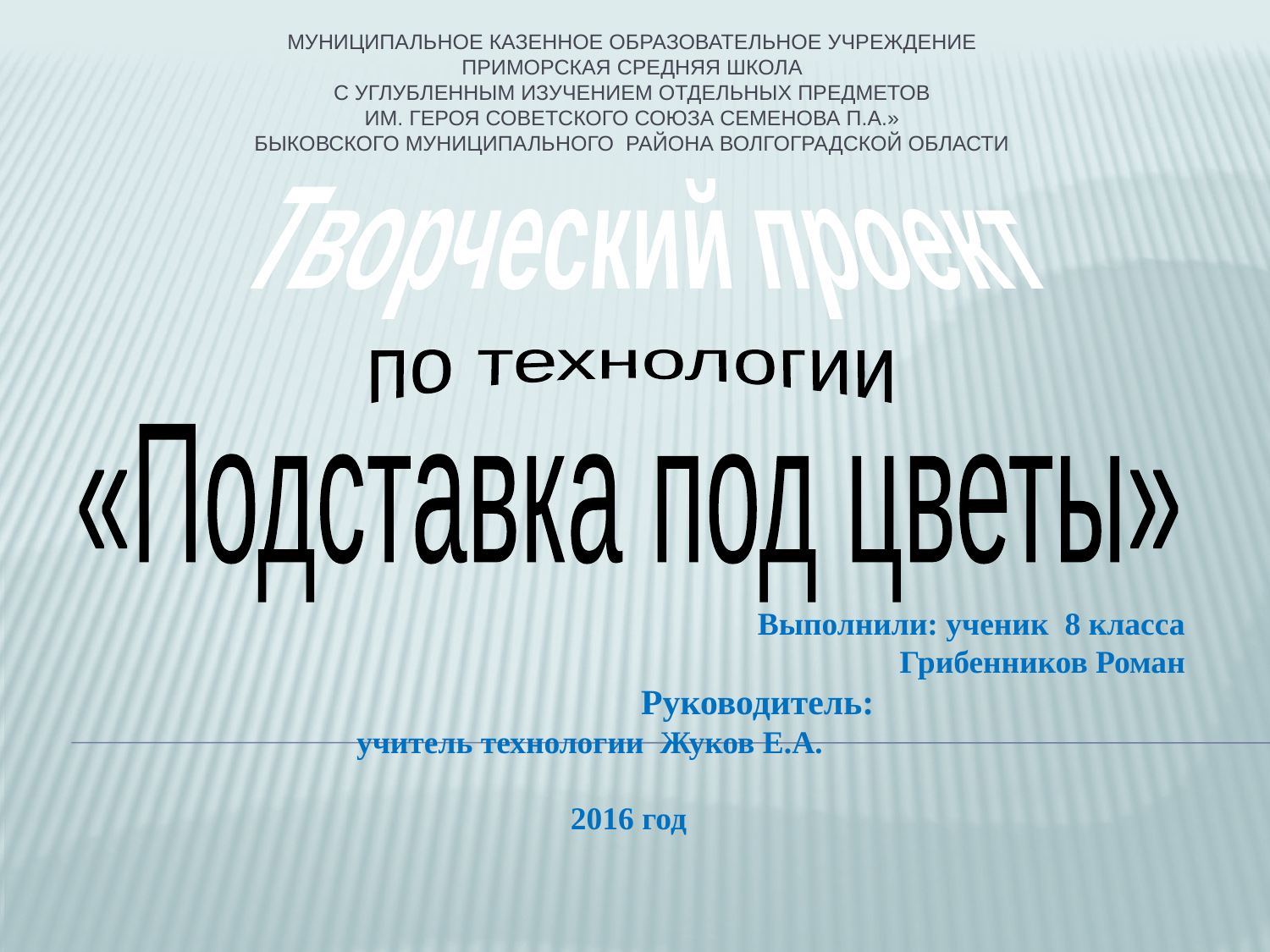

# Муниципальное казенное образовательное учреждение Приморская средняя школа с углубленным изучением отдельных предметов им. Героя Советского Союза Семенова П.А.» Быковского муниципального  района Волгоградской области
Творческий проект
по технологии
«Подставка под цветы»
Выполнили: ученик  8 класса
Грибенников Роман
Руководитель:
учитель технологии  Жуков Е.А.

2016 год